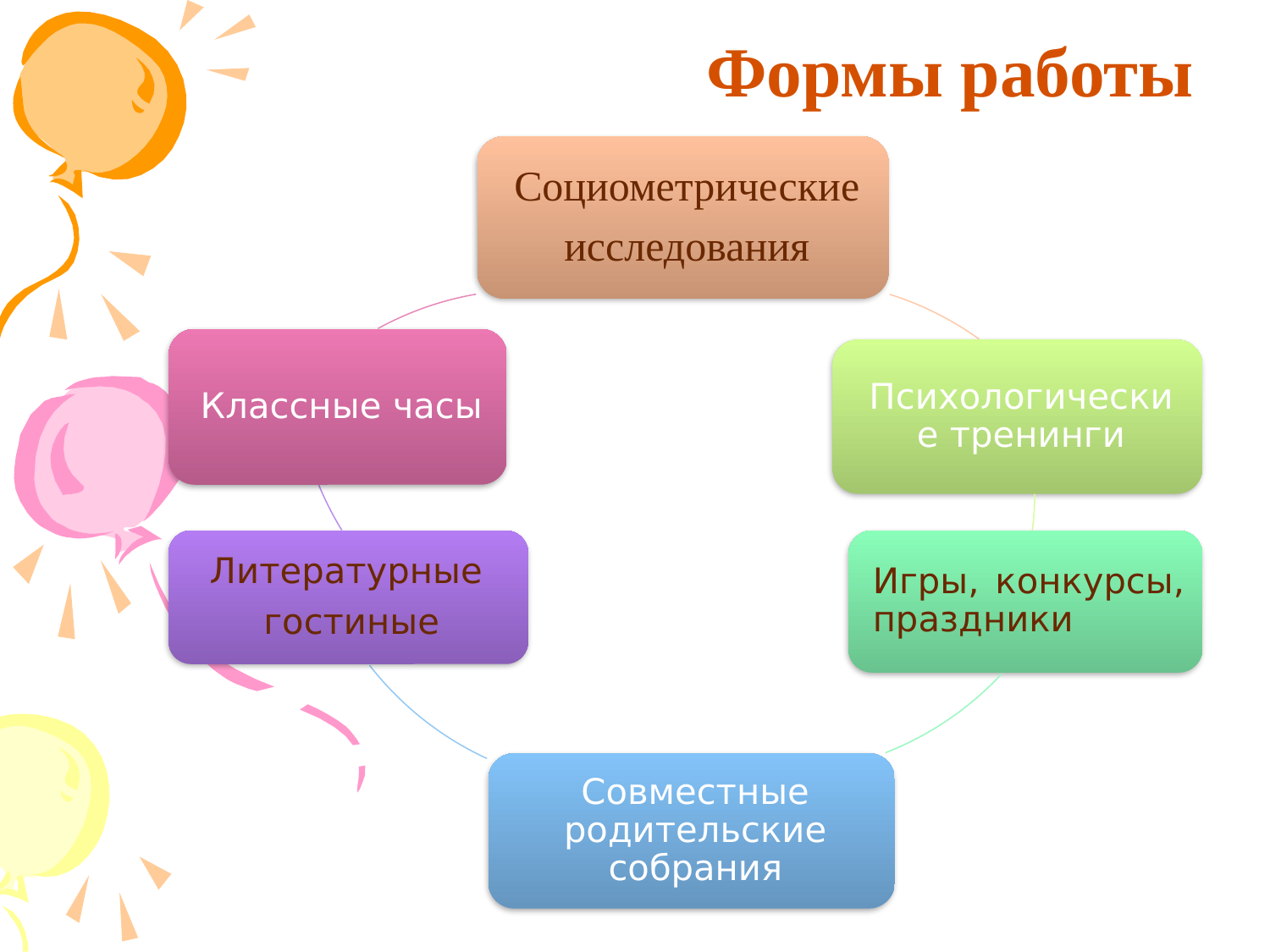

# Формы работы
Социометрические
исследования
Психологические тренинги
Игры, конкурсы, праздники
Совместные родительские собрания
Литературные
гостиные
Классные часы